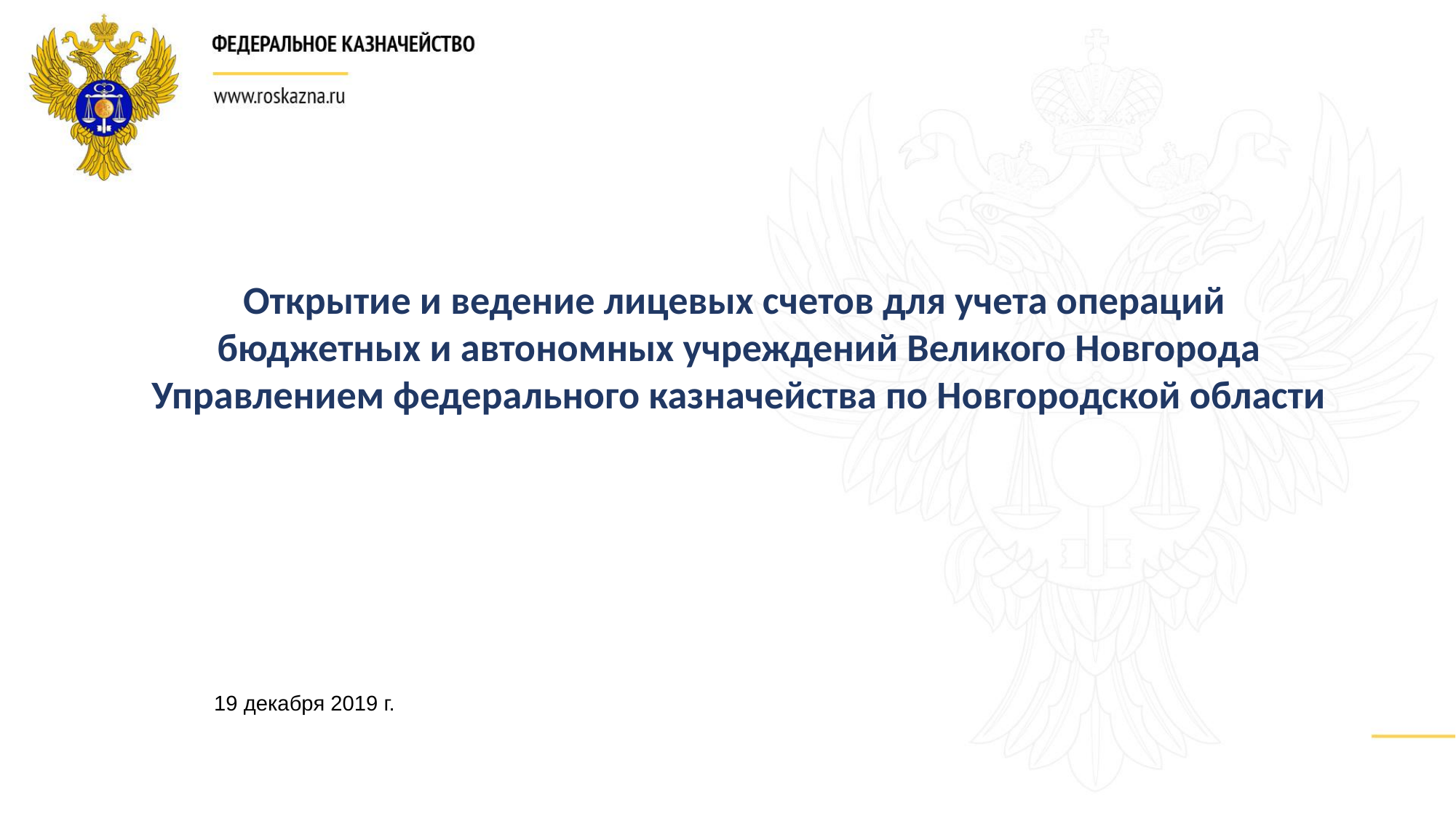

Открытие и ведение лицевых счетов для учета операций
бюджетных и автономных учреждений Великого Новгорода
Управлением федерального казначейства по Новгородской области
19 декабря 2019 г.